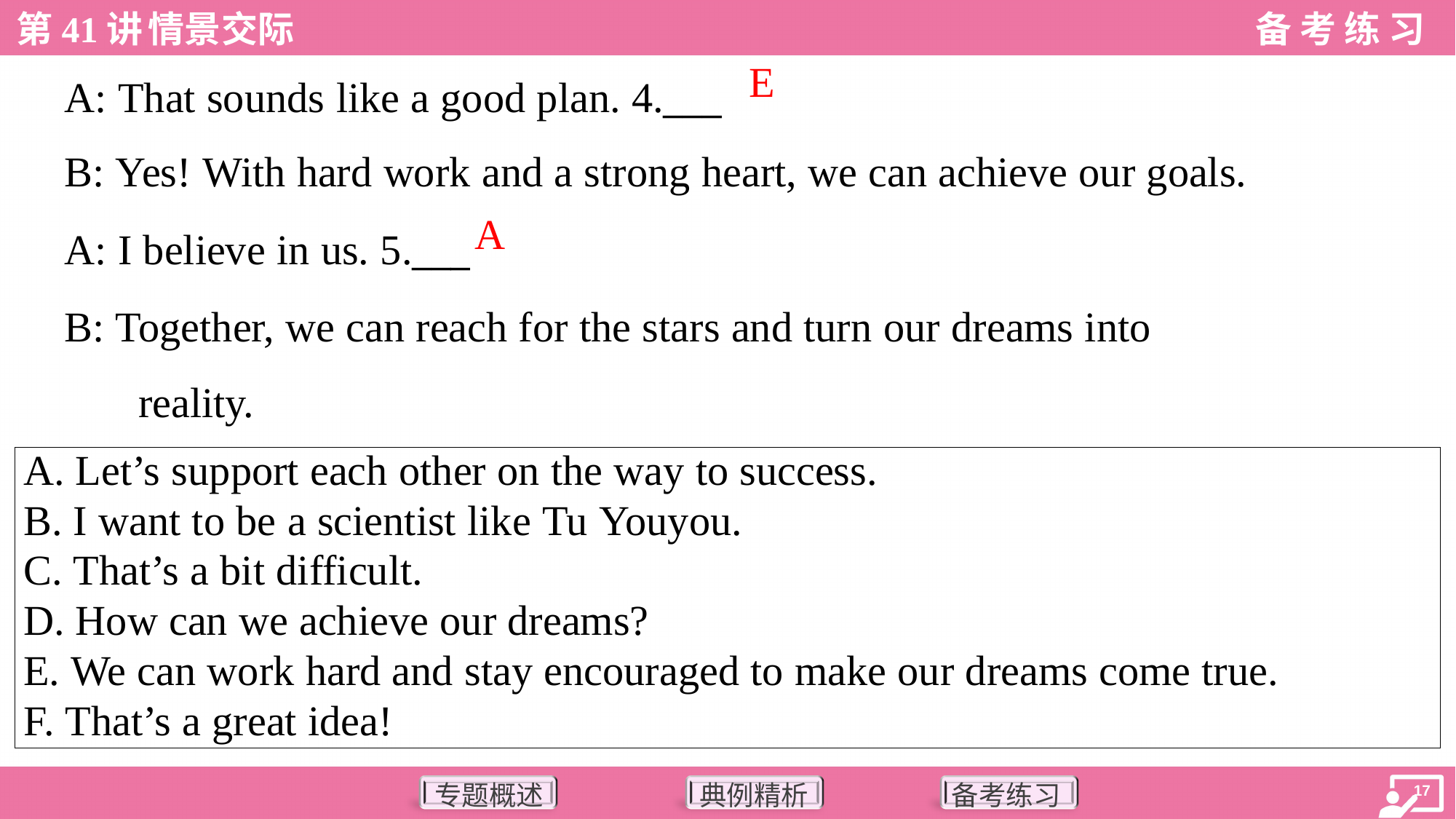

A: That sounds like a good plan. 4.___
B: Yes! With hard work and a strong heart, we can achieve our goals.
E
A: I believe in us. 5.___
B: Together, we can reach for the stars and turn our dreams into
       reality.
A
| A. Let’s support each other on the way to success. B. I want to be a scientist like Tu Youyou. C. That’s a bit difficult. D. How can we achieve our dreams? E. We can work hard and stay encouraged to make our dreams come true. F. That’s a great idea! |
| --- |